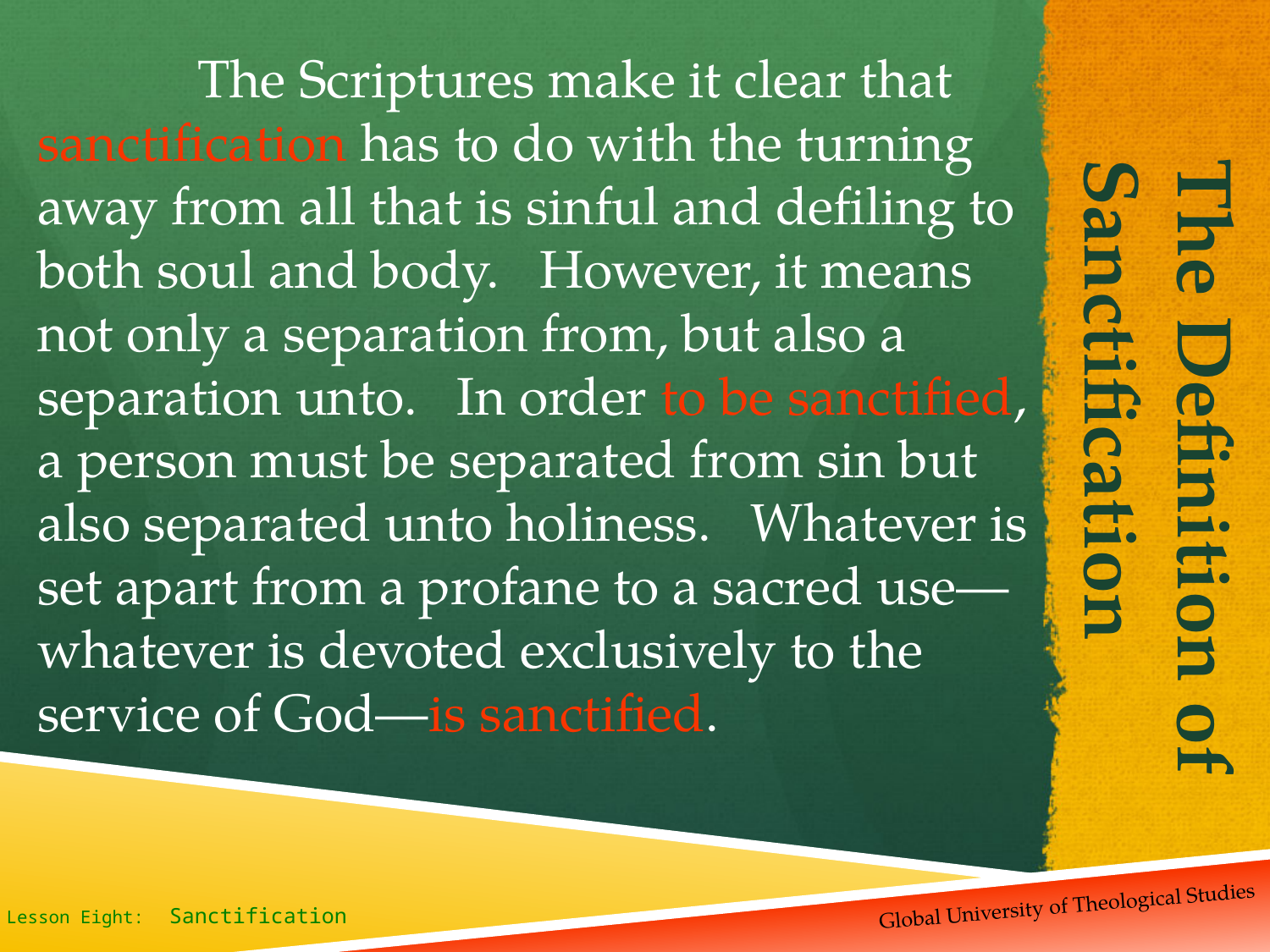

The Scriptures make it clear that sanctification has to do with the turning away from all that is sinful and defiling to both soul and body.   However, it means not only a separation from, but also a separation unto.   In order to be sanctified, a person must be separated from sin but also separated unto holiness.   Whatever is set apart from a profane to a sacred use—whatever is devoted exclusively to the service of God—is sanctified.
# The Definition of Sanctification
 Global University of Theological Studies
Lesson Eight:  Sanctification